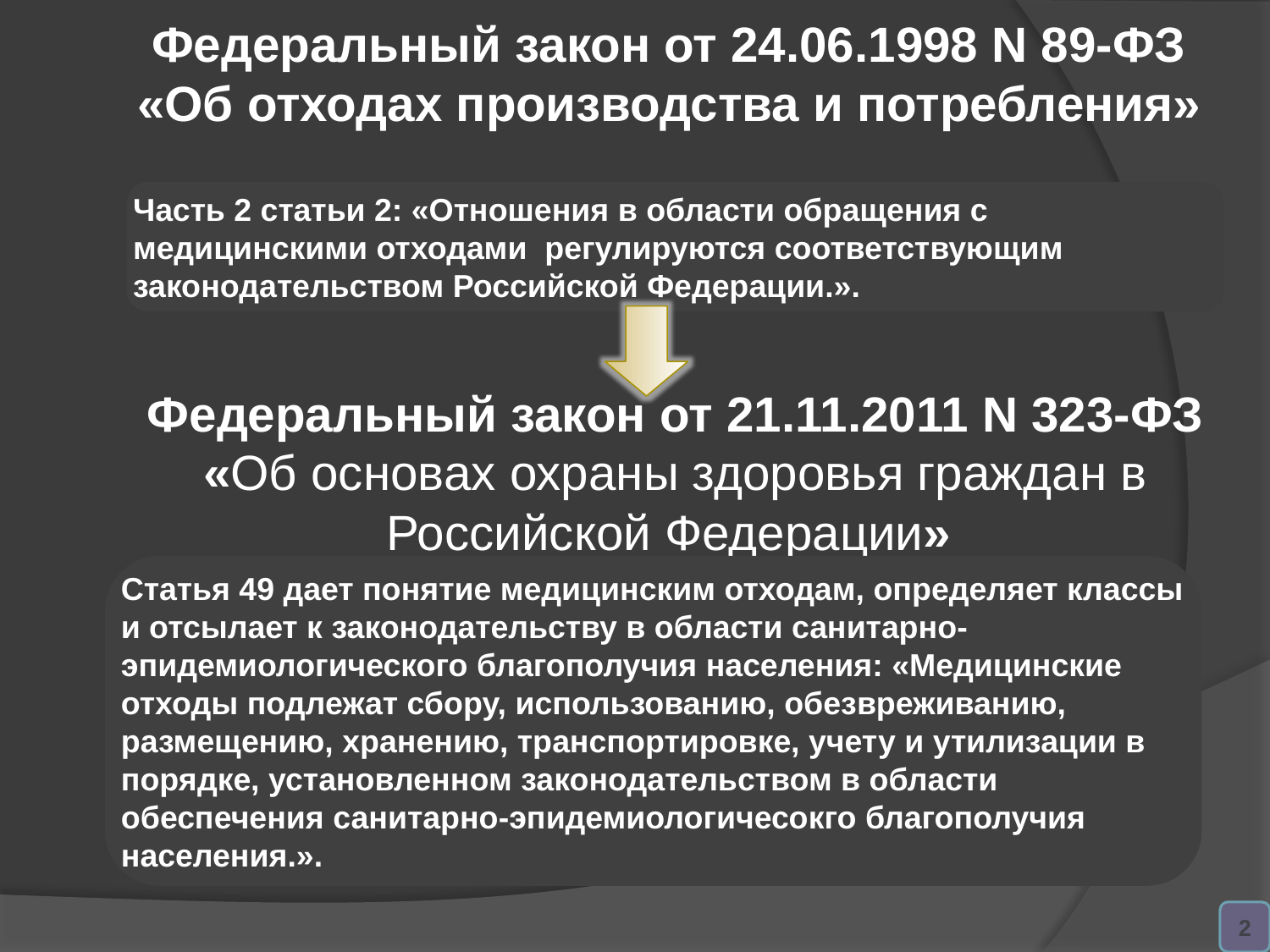

Федеральный закон от 24.06.1998 N 89-ФЗ
«Об отходах производства и потребления»

Часть 2 статьи 2: «Отношения в области обращения с медицинскими отходами  регулируются соответствующим законодательством Российской Федерации.».

Федеральный закон от 21.11.2011 N 323-ФЗ
«Об основах охраны здоровья граждан в Российской Федерации»

Статья 49 дает понятие медицинским отходам, определяет классы и отсылает к законодательству в области санитарно-эпидемиологического благополучия населения: «Медицинские отходы подлежат сбору, использованию, обезвреживанию, размещению, хранению, транспортировке, учету и утилизации в порядке, установленном законодательством в области обеспечения санитарно-эпидемиологичесокго благополучия населения.».

2